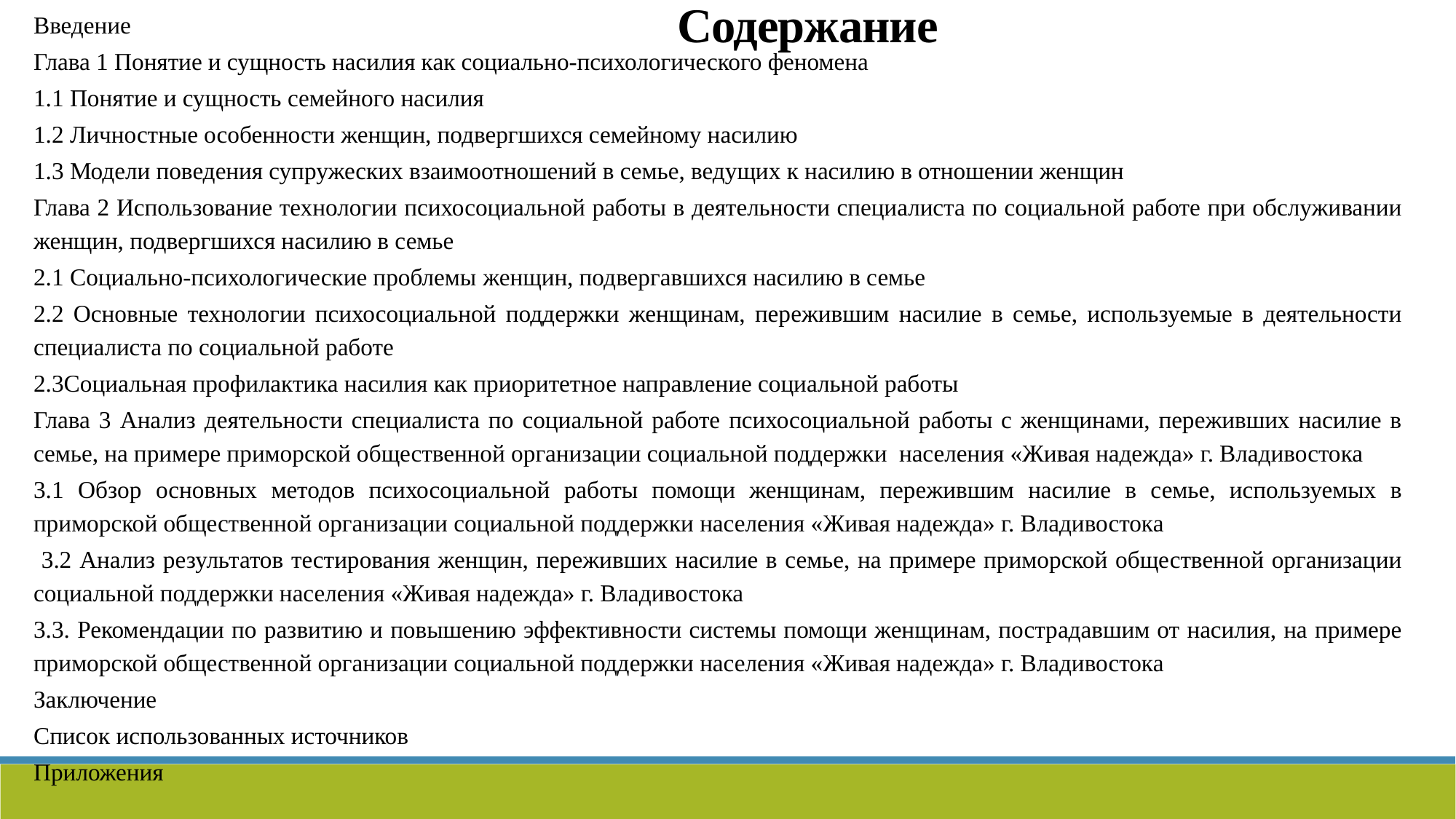

Введение
Глава 1 Понятие и сущность насилия как социально-психологического феномена
1.1 Понятие и сущность семейного насилия
1.2 Личностные особенности женщин, подвергшихся семейному насилию
1.3 Модели поведения супружеских взаимоотношений в семье, ведущих к насилию в отношении женщин
Глава 2 Использование технологии психосоциальной работы в деятельности специалиста по социальной работе при обслуживании женщин, подвергшихся насилию в семье
2.1 Социально-психологические проблемы женщин, подвергавшихся насилию в семье
2.2 Основные технологии психосоциальной поддержки женщинам, пережившим насилие в семье, используемые в деятельности специалиста по социальной работе
2.3Социальная профилактика насилия как приоритетное направление социальной работы
Глава 3 Анализ деятельности специалиста по социальной работе психосоциальной работы с женщинами, переживших насилие в семье, на примере приморской общественной организации социальной поддержки  населения «Живая надежда» г. Владивостока
3.1 Обзор основных методов психосоциальной работы помощи женщинам, пережившим насилие в семье, используемых в приморской общественной организации социальной поддержки населения «Живая надежда» г. Владивостока
 3.2 Анализ результатов тестирования женщин, переживших насилие в семье, на примере приморской общественной организации социальной поддержки населения «Живая надежда» г. Владивостока
3.3. Рекомендации по развитию и повышению эффективности системы помощи женщинам, пострадавшим от насилия, на примере приморской общественной организации социальной поддержки населения «Живая надежда» г. Владивостока
Заключение
Список использованных источников
Приложения
Содержание